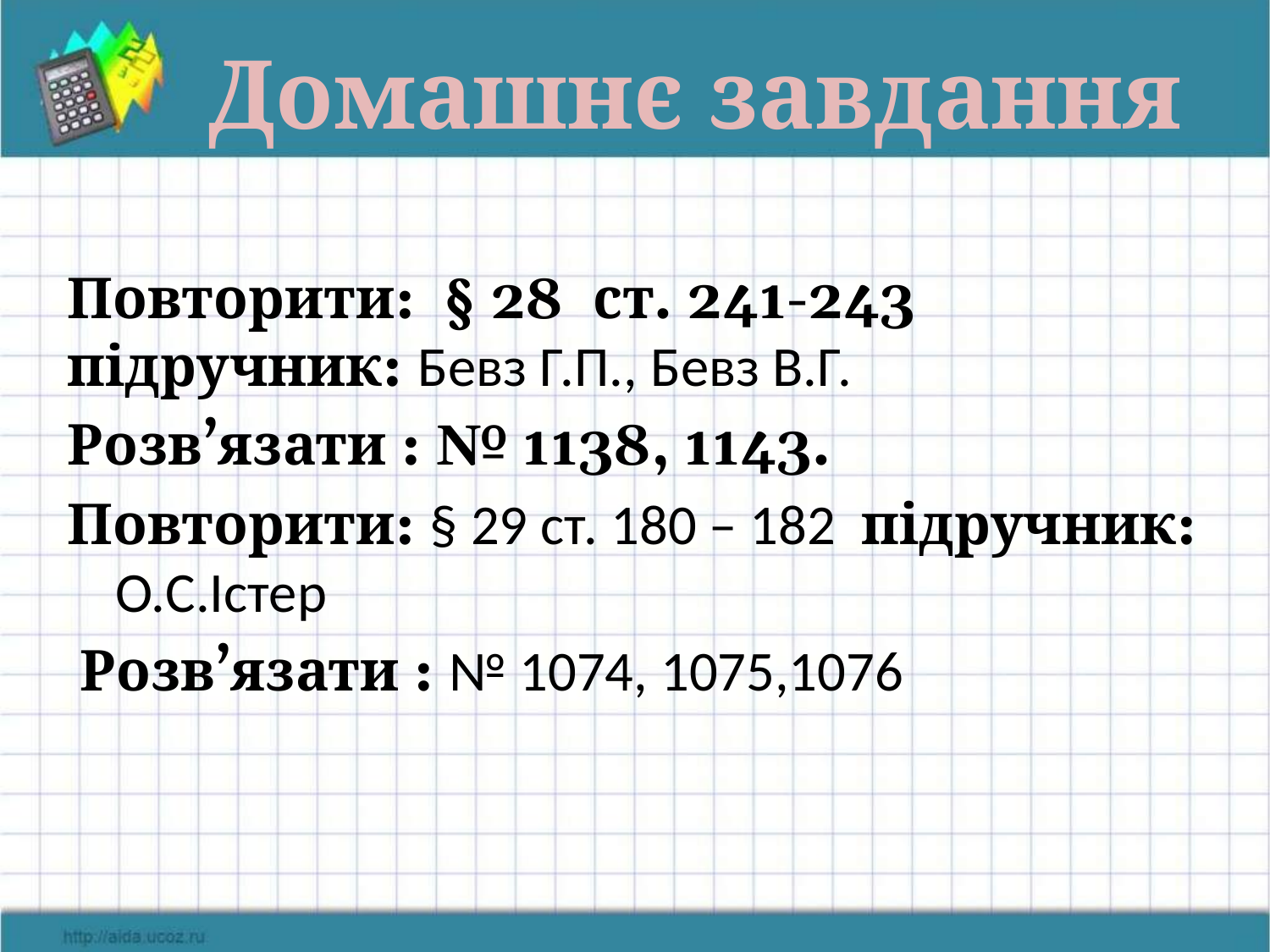

Домашнє завдання
Повторити:  § 28  ст. 241-243 підручник: Бевз Г.П., Бевз В.Г.
Розв’язати : № 1138, 1143.
Повторити: § 29 ст. 180 – 182  підручник: О.С.Істер
 Розв’язати : № 1074, 1075,1076